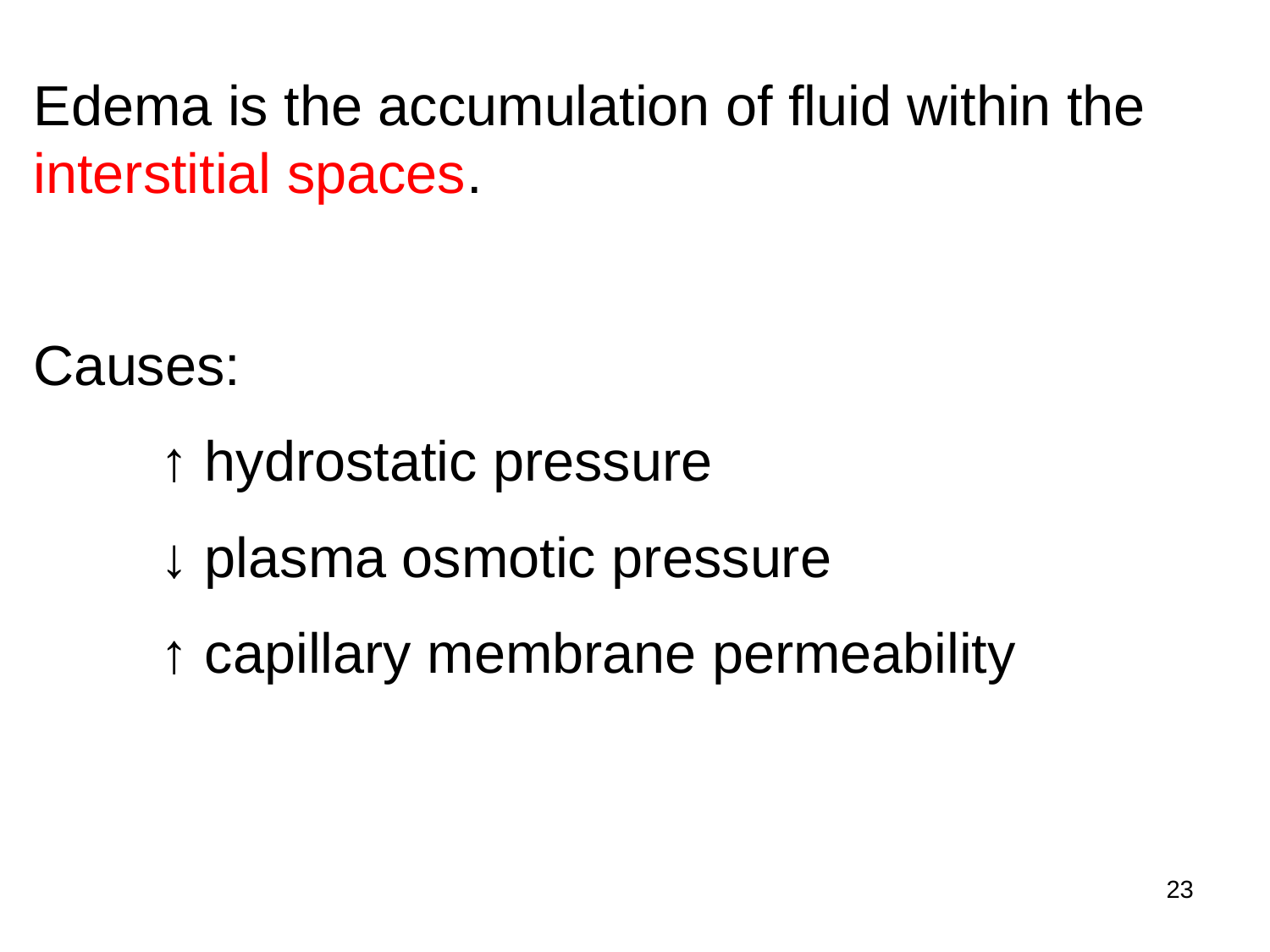

Edema is the accumulation of fluid within the interstitial spaces.

Causes:
	↑ hydrostatic pressure
	↓ plasma osmotic pressure
	↑ capillary membrane permeability
23